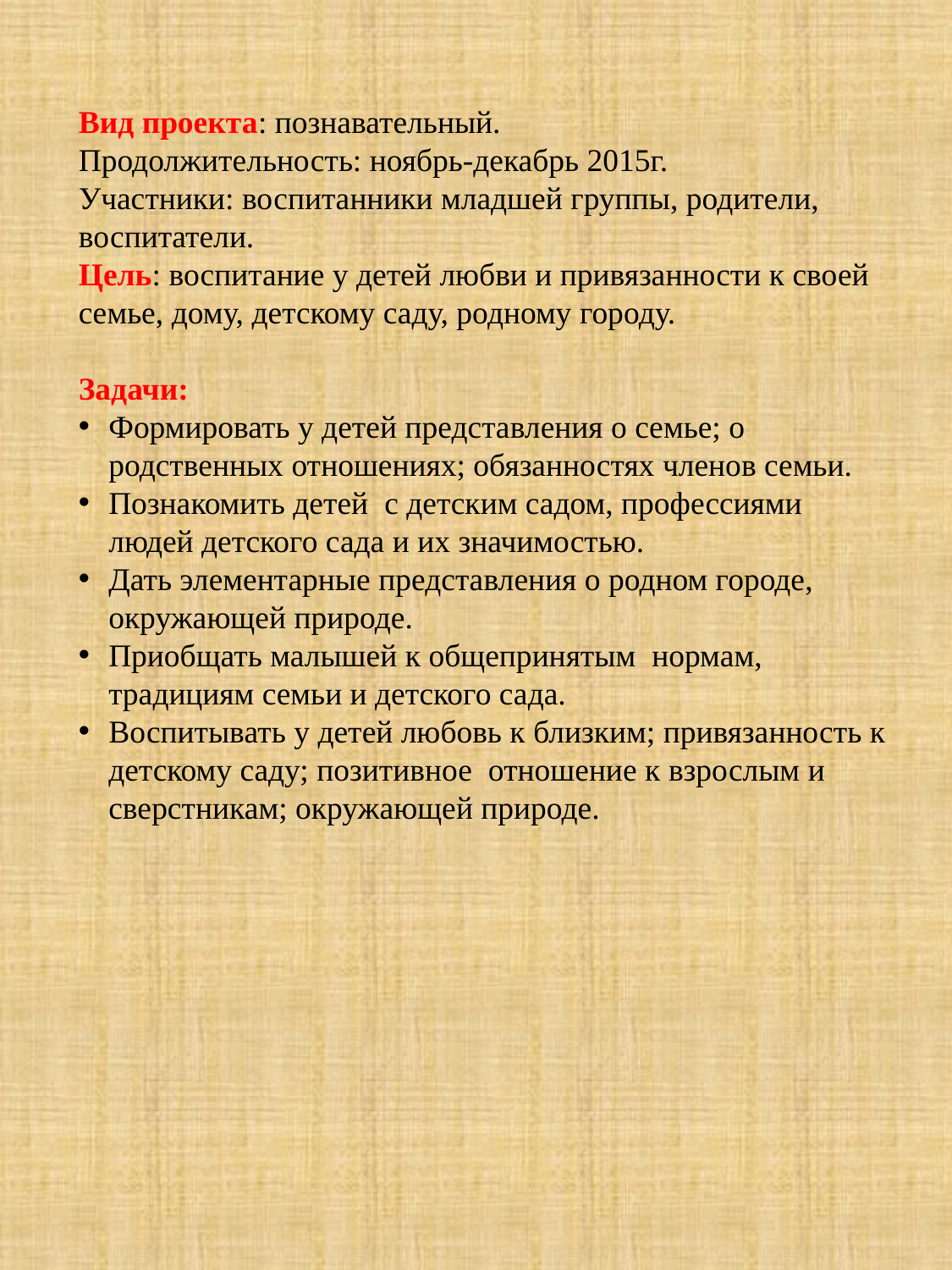

Вид проекта: познавательный.
Продолжительность: ноябрь-декабрь 2015г.
Участники: воспитанники младшей группы, родители, воспитатели.
Цель: воспитание у детей любви и привязанности к своей семье, дому, детскому саду, родному городу.

Задачи:
Формировать у детей представления о семье; о родственных отношениях; обязанностях членов семьи.
Познакомить детей  с детским садом, профессиями людей детского сада и их значимостью.
Дать элементарные представления о родном городе, окружающей природе.
Приобщать малышей к общепринятым  нормам, традициям семьи и детского сада.
Воспитывать у детей любовь к близким; привязанность к детскому саду; позитивное  отношение к взрослым и сверстникам; окружающей природе.